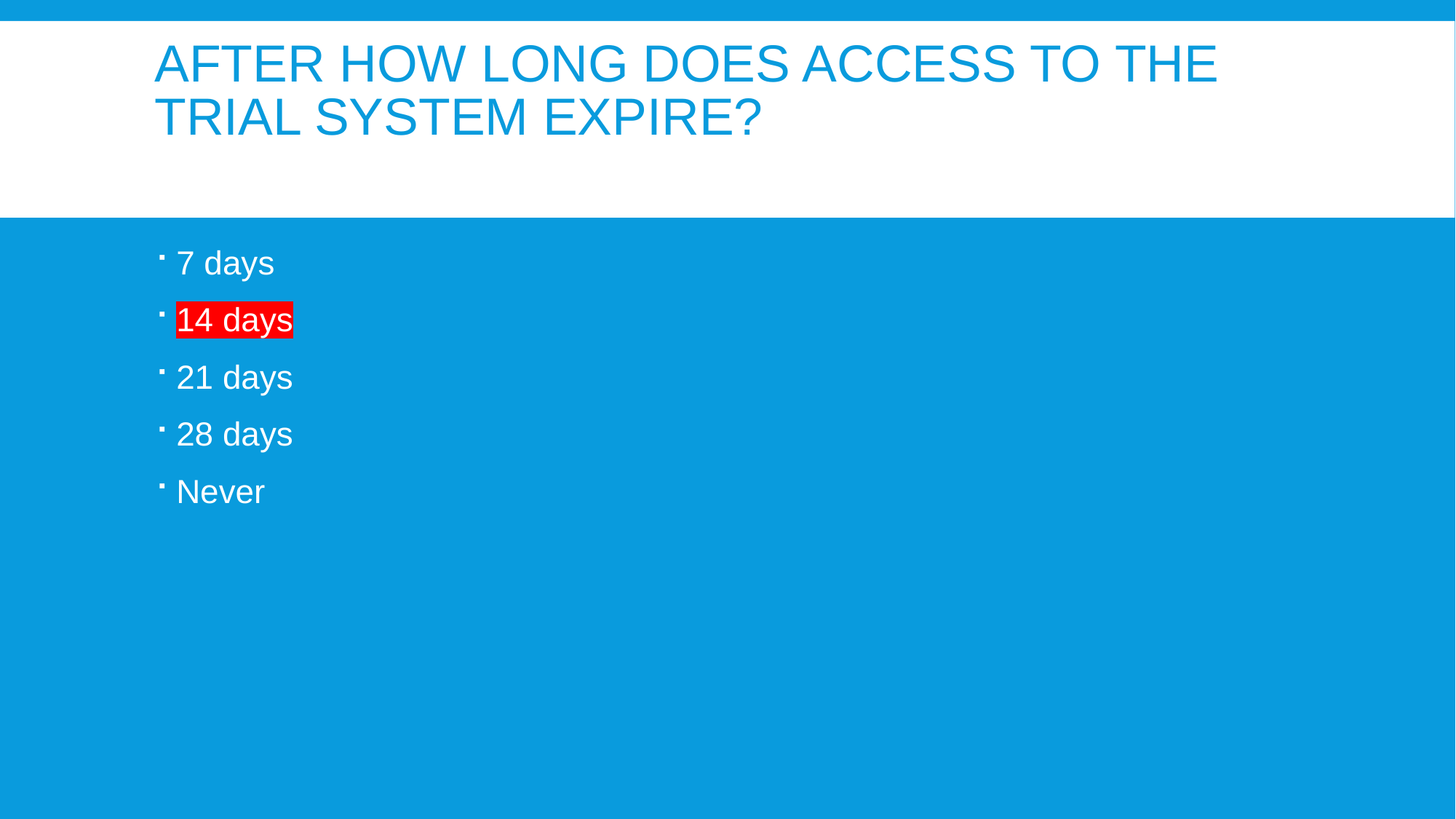

# After how long does access to the trial system expire?
7 days
14 days
21 days
28 days
Never